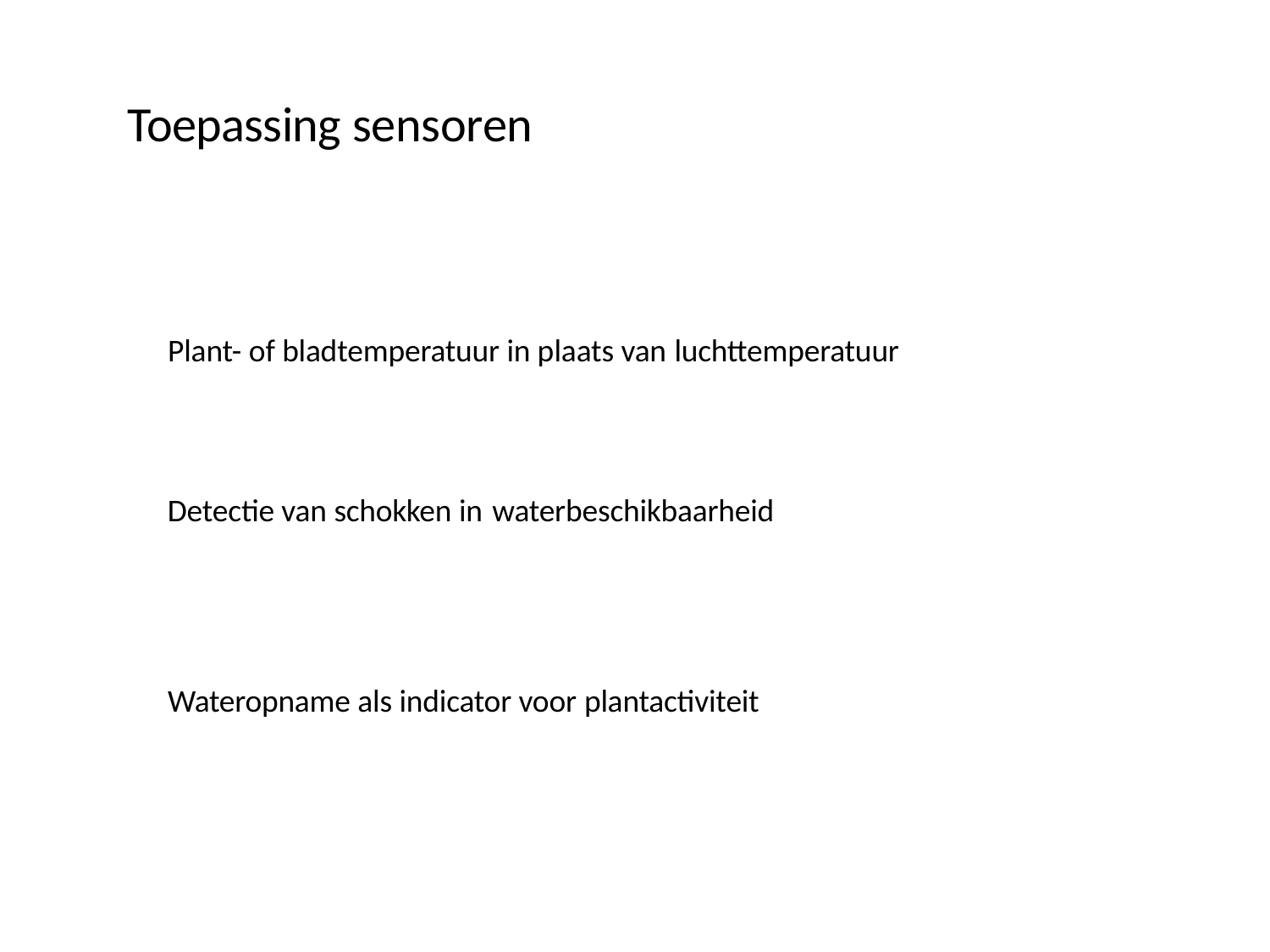

# Toepassing sensoren
Plant- of bladtemperatuur in plaats van luchttemperatuur
Detectie van schokken in waterbeschikbaarheid
Wateropname als indicator voor plantactiviteit